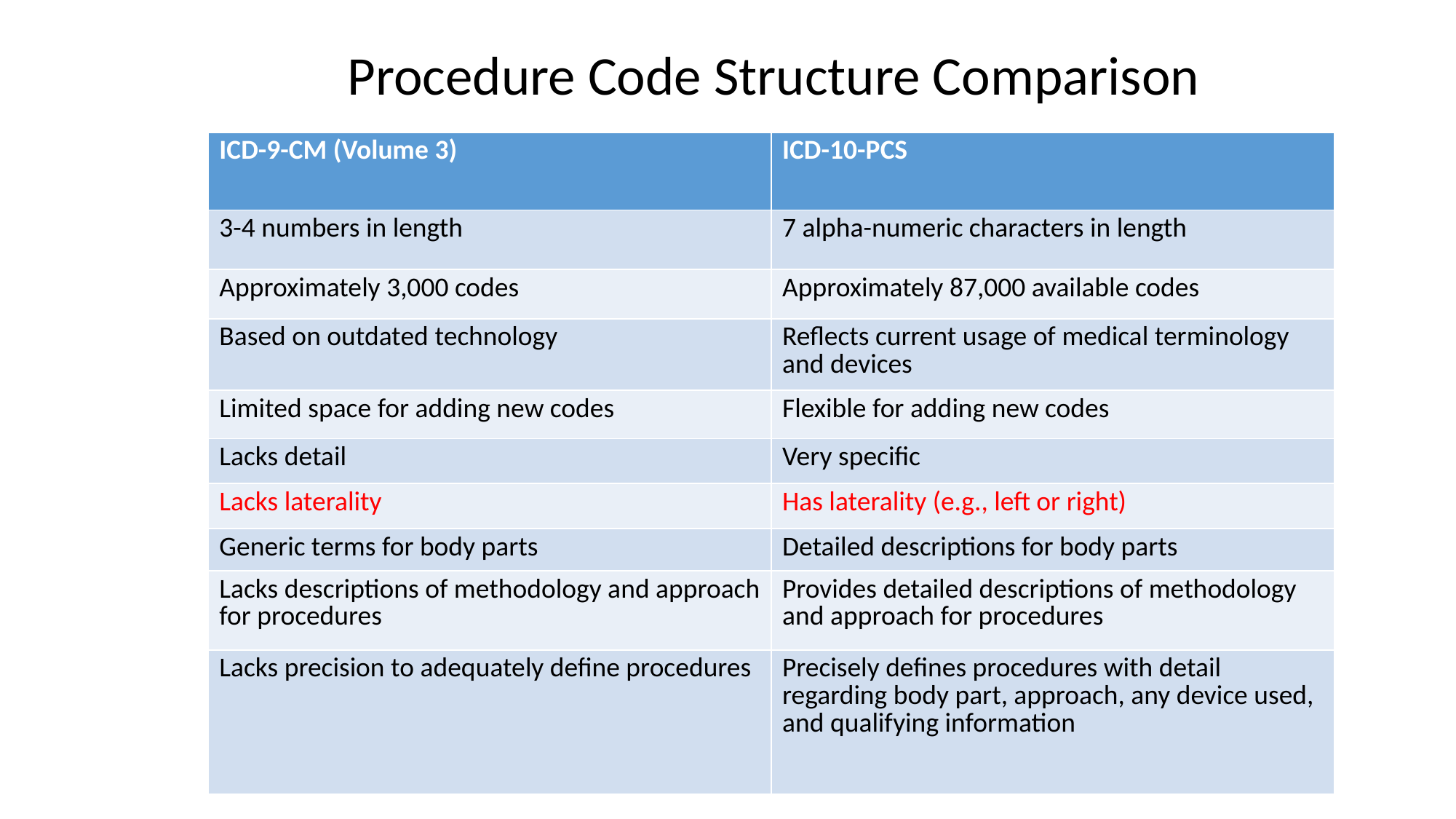

# Procedure Code Structure Comparison
| ICD-9-CM (Volume 3) | ICD-10-PCS |
| --- | --- |
| 3-4 numbers in length | 7 alpha-numeric characters in length |
| Approximately 3,000 codes | Approximately 87,000 available codes |
| Based on outdated technology | Reflects current usage of medical terminology and devices |
| Limited space for adding new codes | Flexible for adding new codes |
| Lacks detail | Very specific |
| Lacks laterality | Has laterality (e.g., left or right) |
| Generic terms for body parts | Detailed descriptions for body parts |
| Lacks descriptions of methodology and approach for procedures | Provides detailed descriptions of methodology and approach for procedures |
| Lacks precision to adequately define procedures | Precisely defines procedures with detail regarding body part, approach, any device used, and qualifying information |